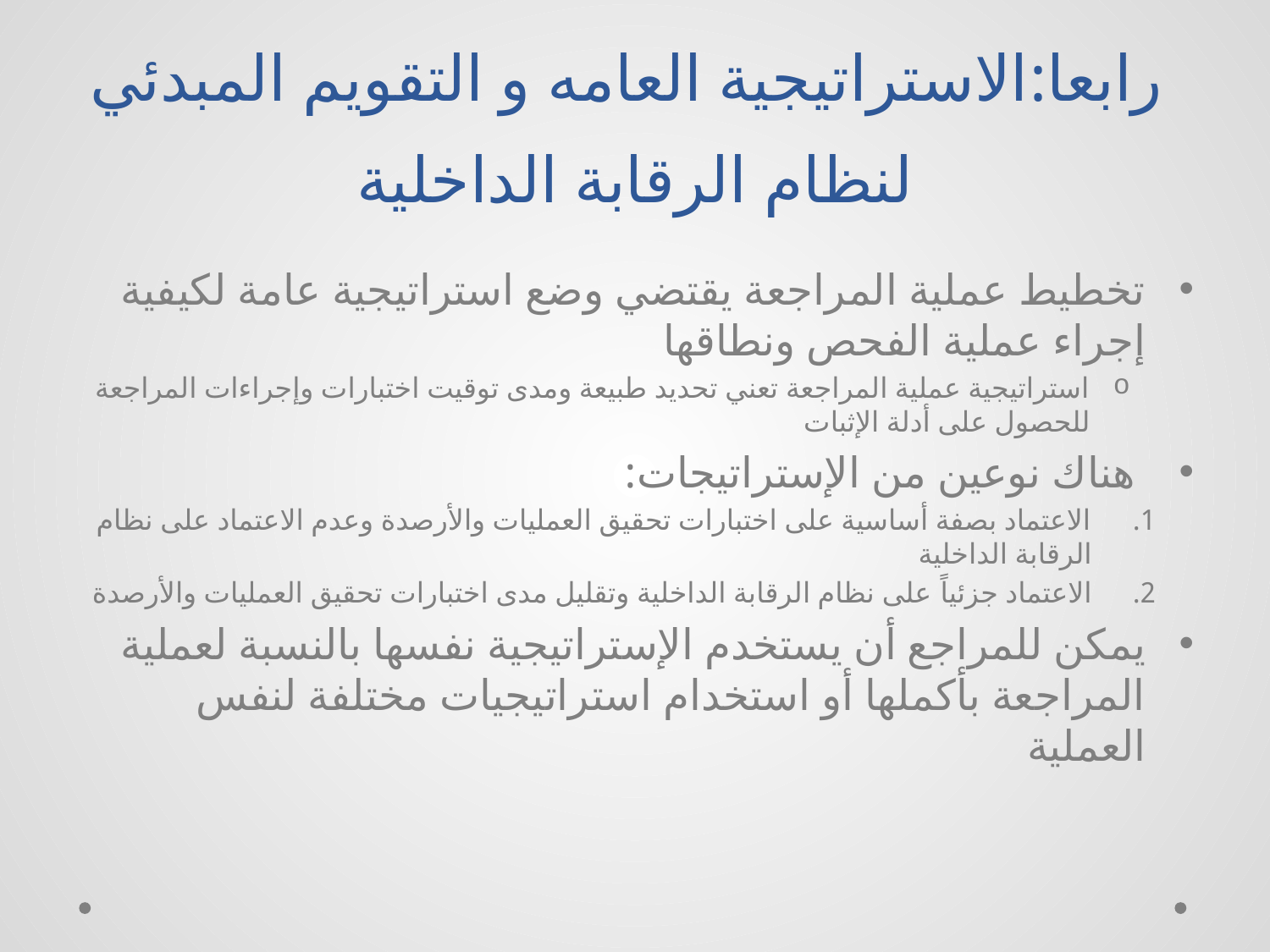

# رابعا:الاستراتيجية العامه و التقويم المبدئي لنظام الرقابة الداخلية
تخطيط عملية المراجعة يقتضي وضع استراتيجية عامة لكيفية إجراء عملية الفحص ونطاقها
استراتيجية عملية المراجعة تعني تحديد طبيعة ومدى توقيت اختبارات وإجراءات المراجعة للحصول على أدلة الإثبات
 هناك نوعين من الإستراتيجات:
الاعتماد بصفة أساسية على اختبارات تحقيق العمليات والأرصدة وعدم الاعتماد على نظام الرقابة الداخلية
الاعتماد جزئياً على نظام الرقابة الداخلية وتقليل مدى اختبارات تحقيق العمليات والأرصدة
يمكن للمراجع أن يستخدم الإستراتيجية نفسها بالنسبة لعملية المراجعة بأكملها أو استخدام استراتيجيات مختلفة لنفس العملية